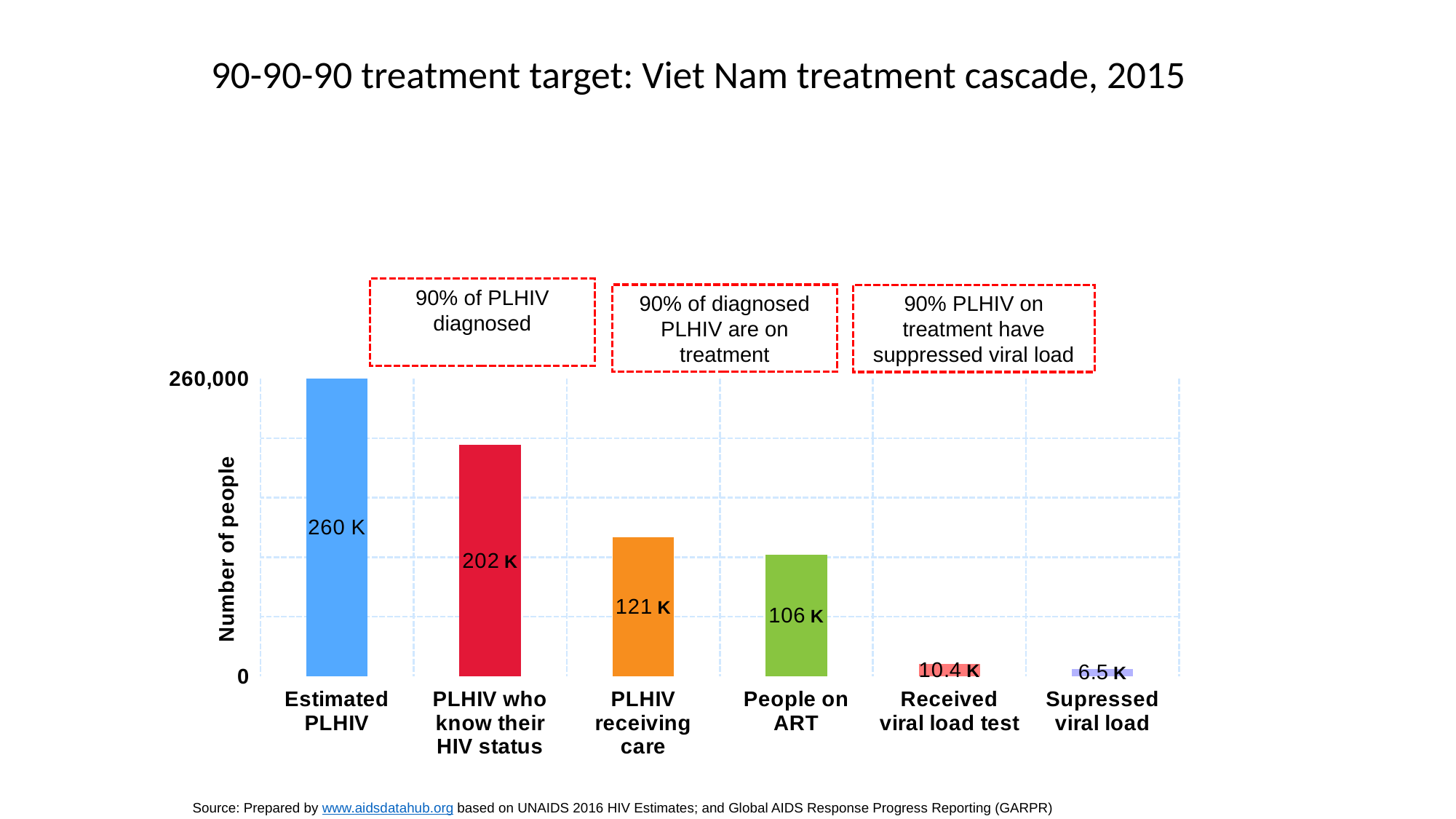

# 90-90-90 treatment target: Viet Nam treatment cascade, 2015
90% of diagnosed PLHIV are on treatment
90% of PLHIV diagnosed

90% PLHIV on treatment have suppressed viral load

### Chart

| Category | Viet Nam |
|---|---|
| Estimated PLHIV | 260000.0 |
| PLHIV who know their HIV status | 202437.0 |
| PLHIV receiving care | 121336.0 |
| People on ART | 106373.0 |
| Received viral load test | 10413.0 |
| Supressed viral load | 6549.0 |
Source: Prepared by www.aidsdatahub.org based on UNAIDS 2016 HIV Estimates; and Global AIDS Response Progress Reporting (GARPR)